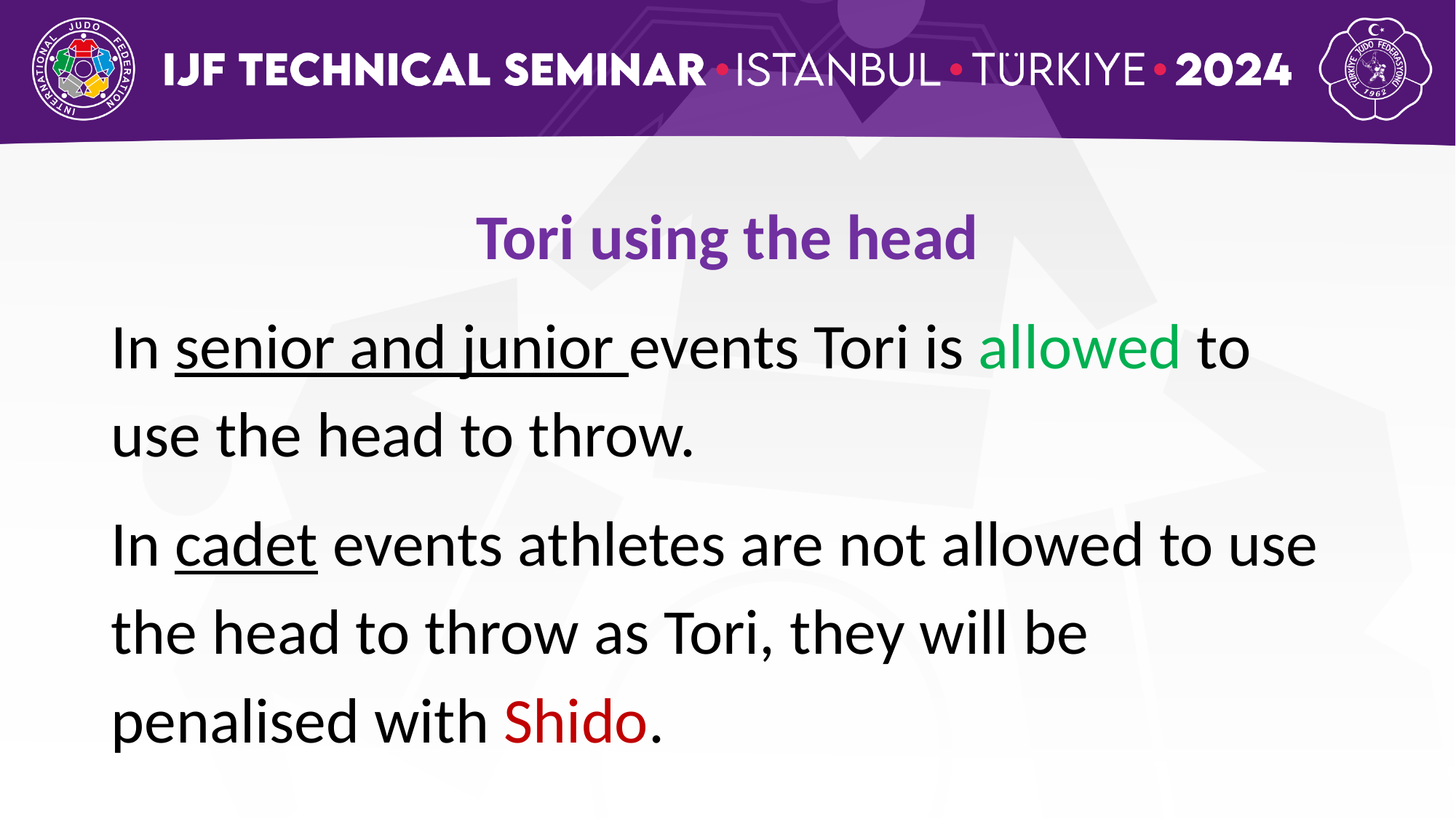

Tori using the head
In senior and junior events Tori is allowed to use the head to throw.
In cadet events athletes are not allowed to use the head to throw as Tori, they will be penalised with Shido.